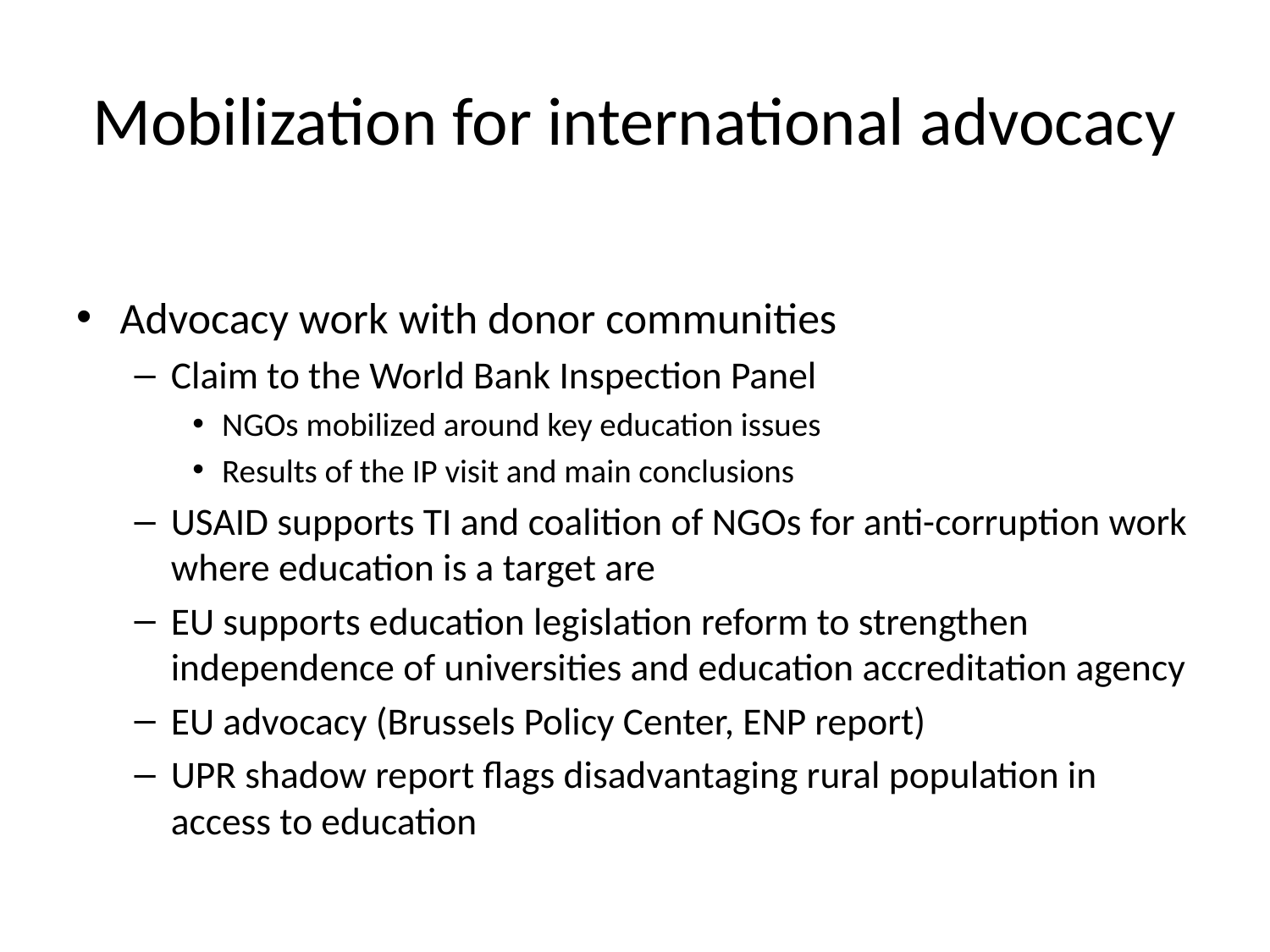

# Mobilization for international advocacy

Advocacy work with donor communities
Claim to the World Bank Inspection Panel
NGOs mobilized around key education issues
Results of the IP visit and main conclusions
USAID supports TI and coalition of NGOs for anti-corruption work where education is a target are
EU supports education legislation reform to strengthen independence of universities and education accreditation agency
EU advocacy (Brussels Policy Center, ENP report)
UPR shadow report flags disadvantaging rural population in access to education